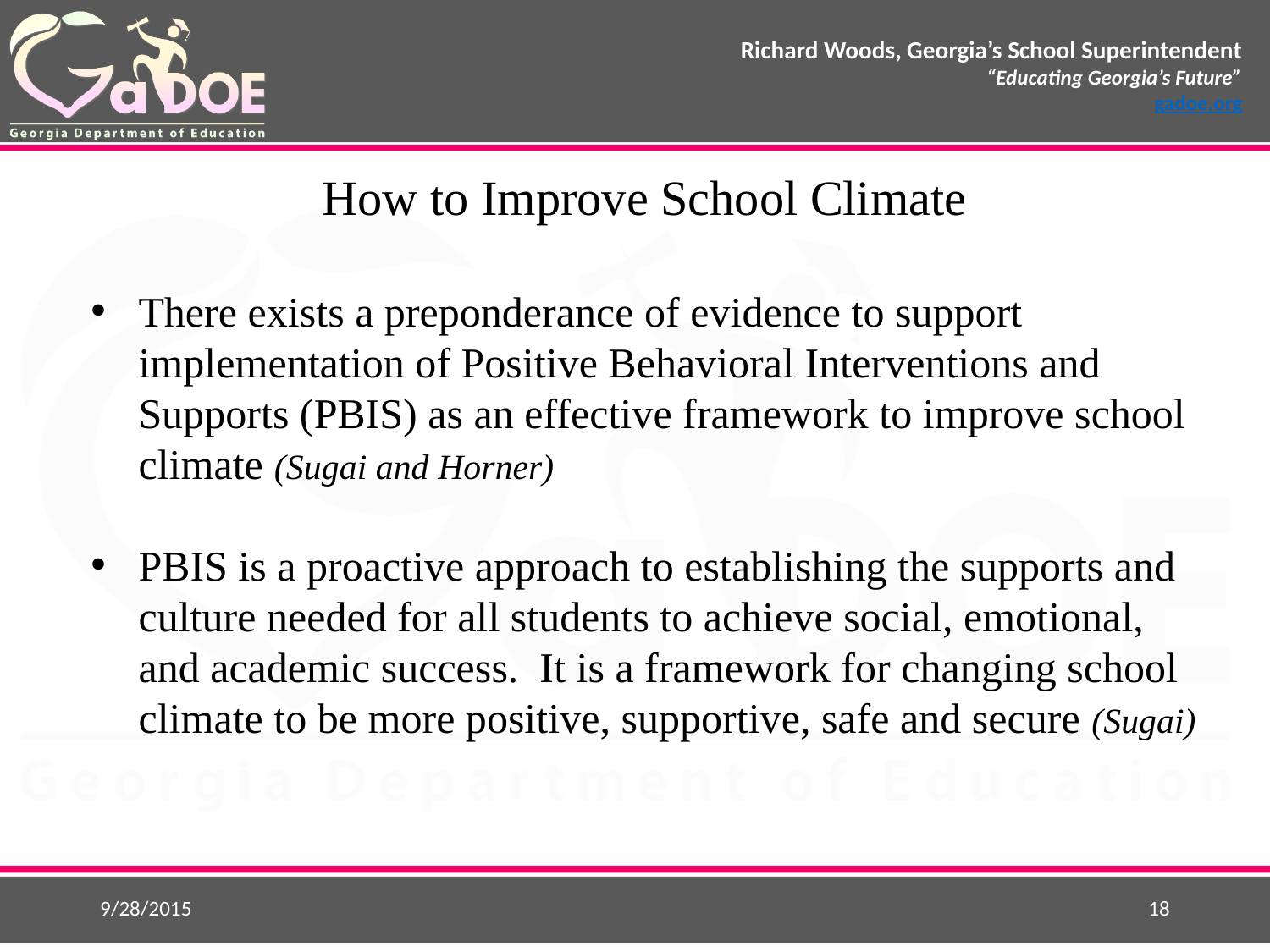

How to Improve School Climate

There exists a preponderance of evidence to support implementation of Positive Behavioral Interventions and Supports (PBIS) as an effective framework to improve school climate (Sugai and Horner)

PBIS is a proactive approach to establishing the supports and culture needed for all students to achieve social, emotional, and academic success.  It is a framework for changing school climate to be more positive, supportive, safe and secure (Sugai)

9/28/2015
18